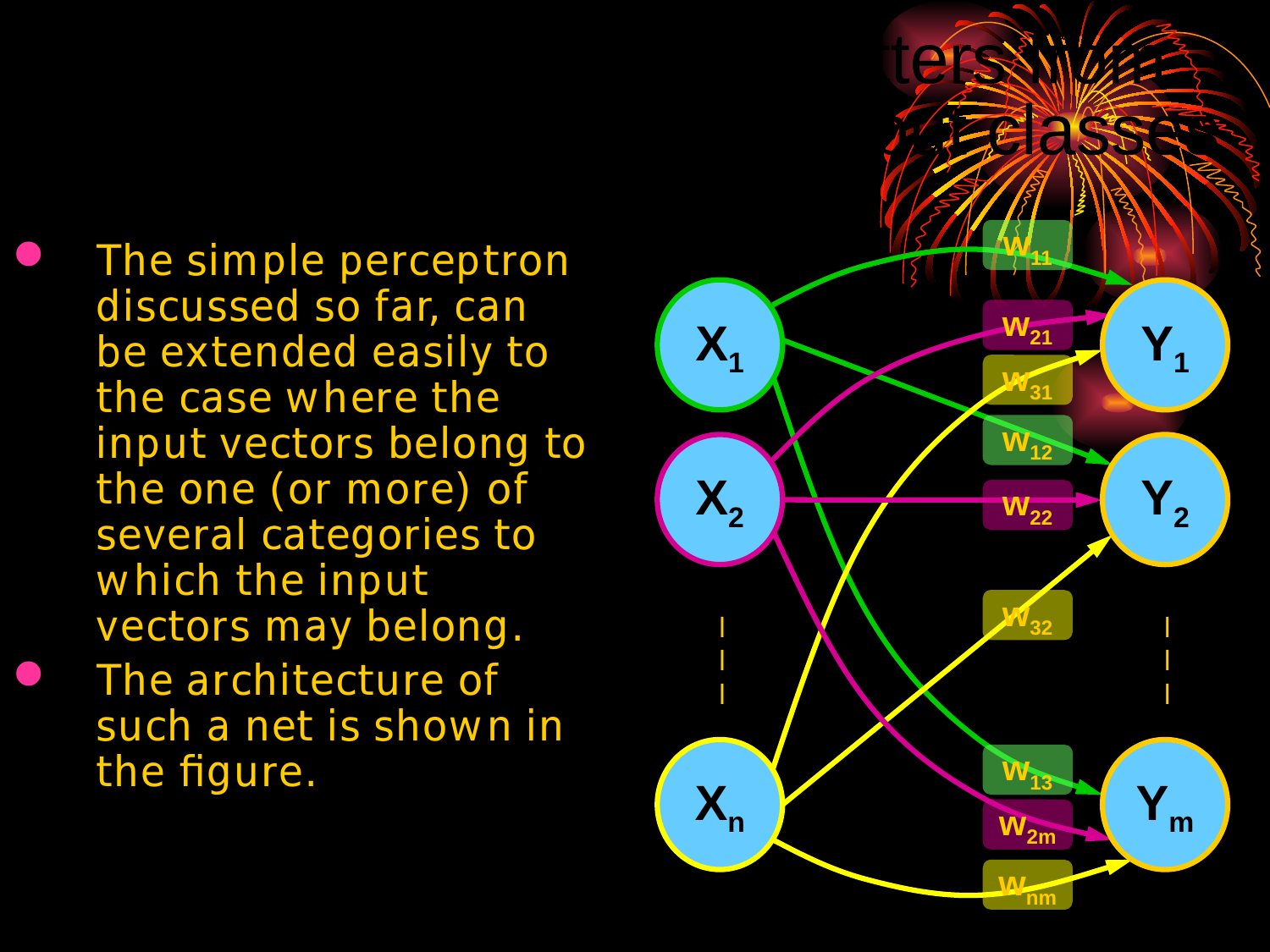

A Perceptron to classify letters from
different fonts: several output classes
w11
w21
w31
w12
w22
w32
w13
w2m
wnm
The simple perceptron discussed so far, can be extended easily to the case where the input vectors belong to the one (or more) of several categories to which the input vectors may belong.
The architecture of such a net is shown in the figure.

X1
Y1
X2
Y2
l
l
l
l
l
l
Xn
Ym